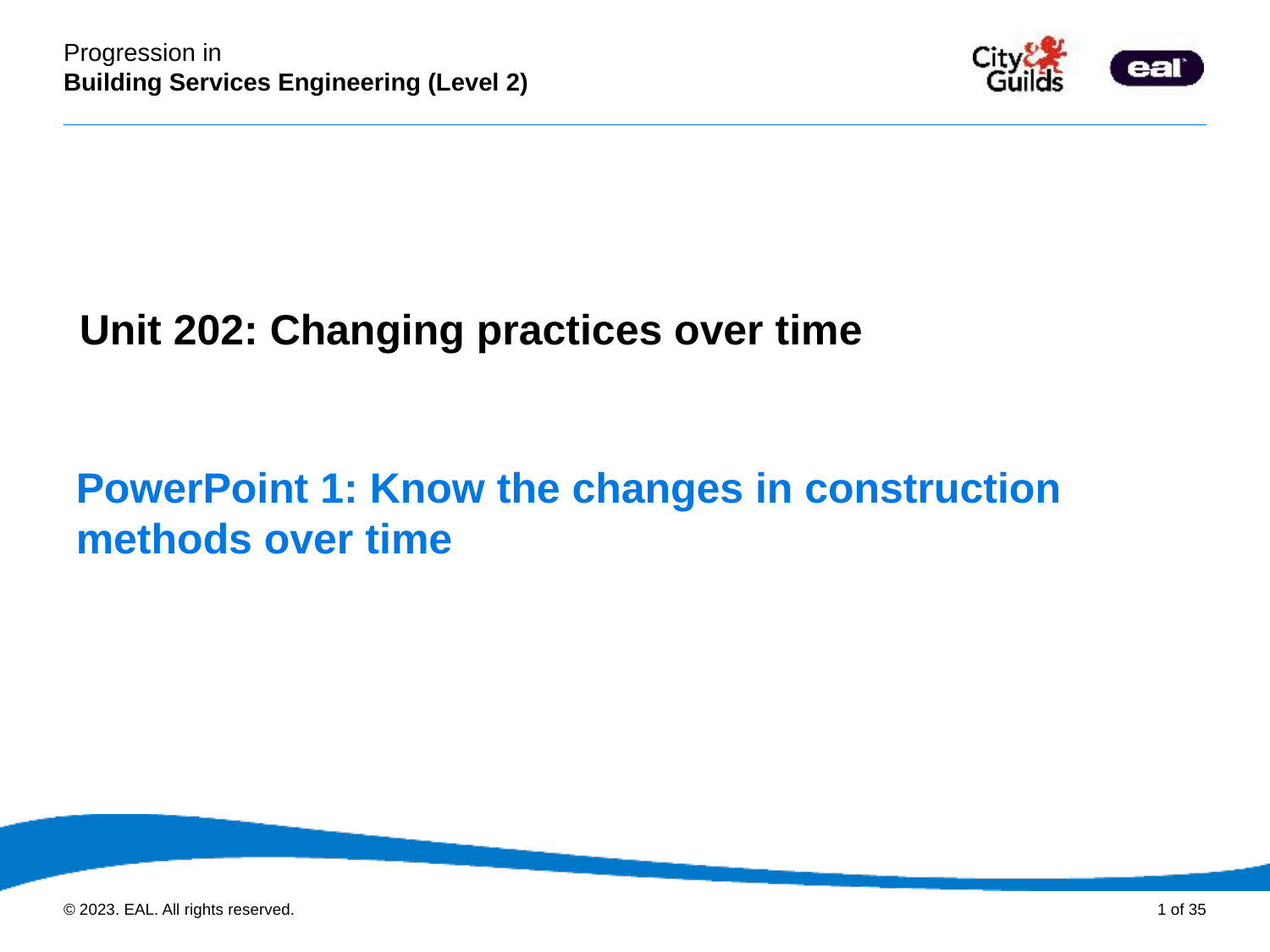

PowerPoint presentation
Unit 202: Changing practices over time
PowerPoint 1: Know the changes in construction methods over time